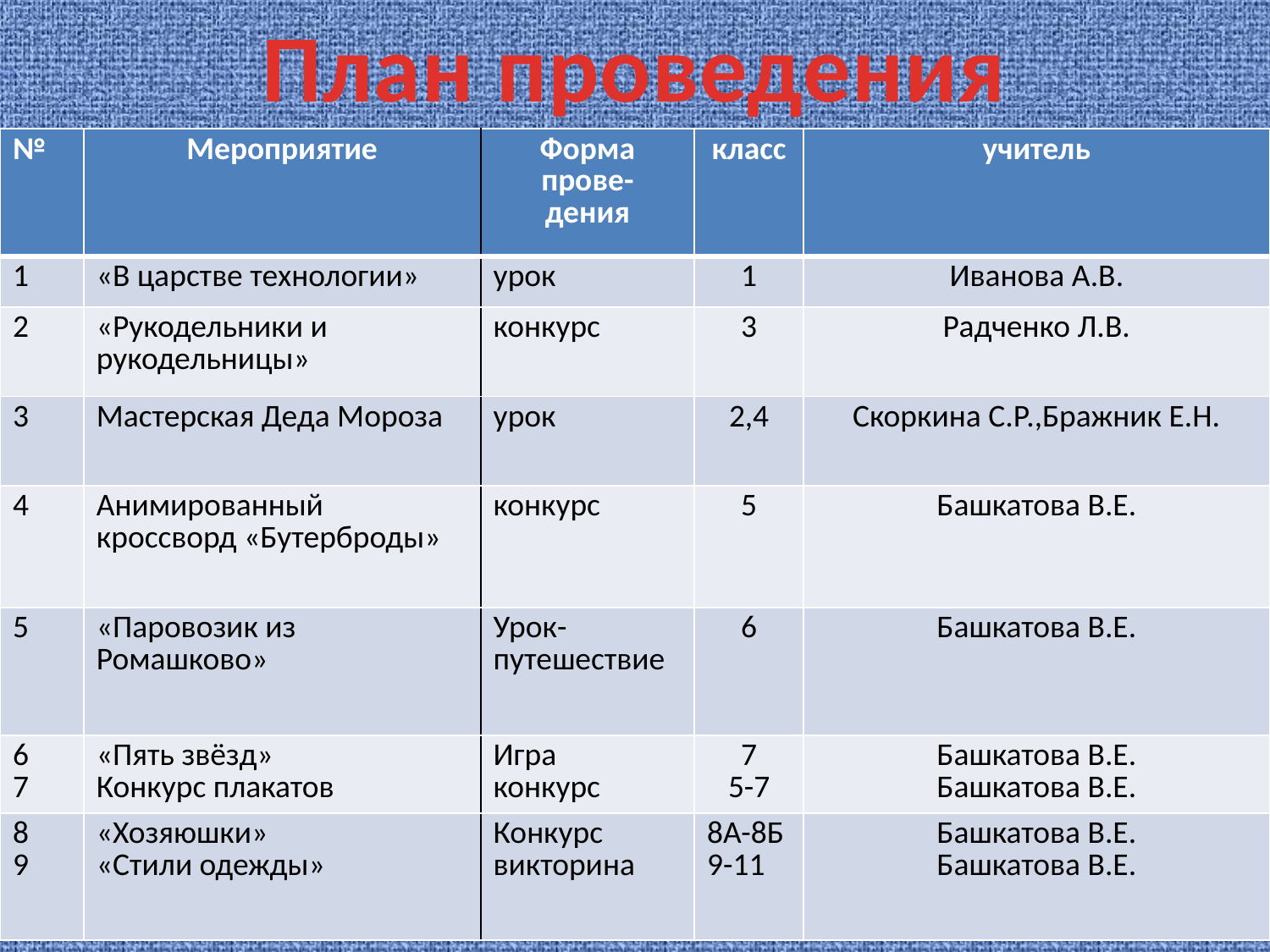

План проведения
| № | Мероприятие | Форма прове- дения | класс | учитель |
| --- | --- | --- | --- | --- |
| 1 | «В царстве технологии» | урок | 1 | Иванова А.В. |
| 2 | «Рукодельники и рукодельницы» | конкурс | 3 | Радченко Л.В. |
| 3 | Мастерская Деда Мороза | урок | 2,4 | Скоркина С.Р.,Бражник Е.Н. |
| 4 | Анимированный кроссворд «Бутерброды» | конкурс | 5 | Башкатова В.Е. |
| 5 | «Паровозик из Ромашково» | Урок-путешествие | 6 | Башкатова В.Е. |
| 6 7 | «Пять звёзд» Конкурс плакатов | Игра конкурс | 7 5-7 | Башкатова В.Е. Башкатова В.Е. |
| 8 9 | «Хозяюшки» «Стили одежды» | Конкурс викторина | 8А-8Б 9-11 | Башкатова В.Е. Башкатова В.Е. |
#